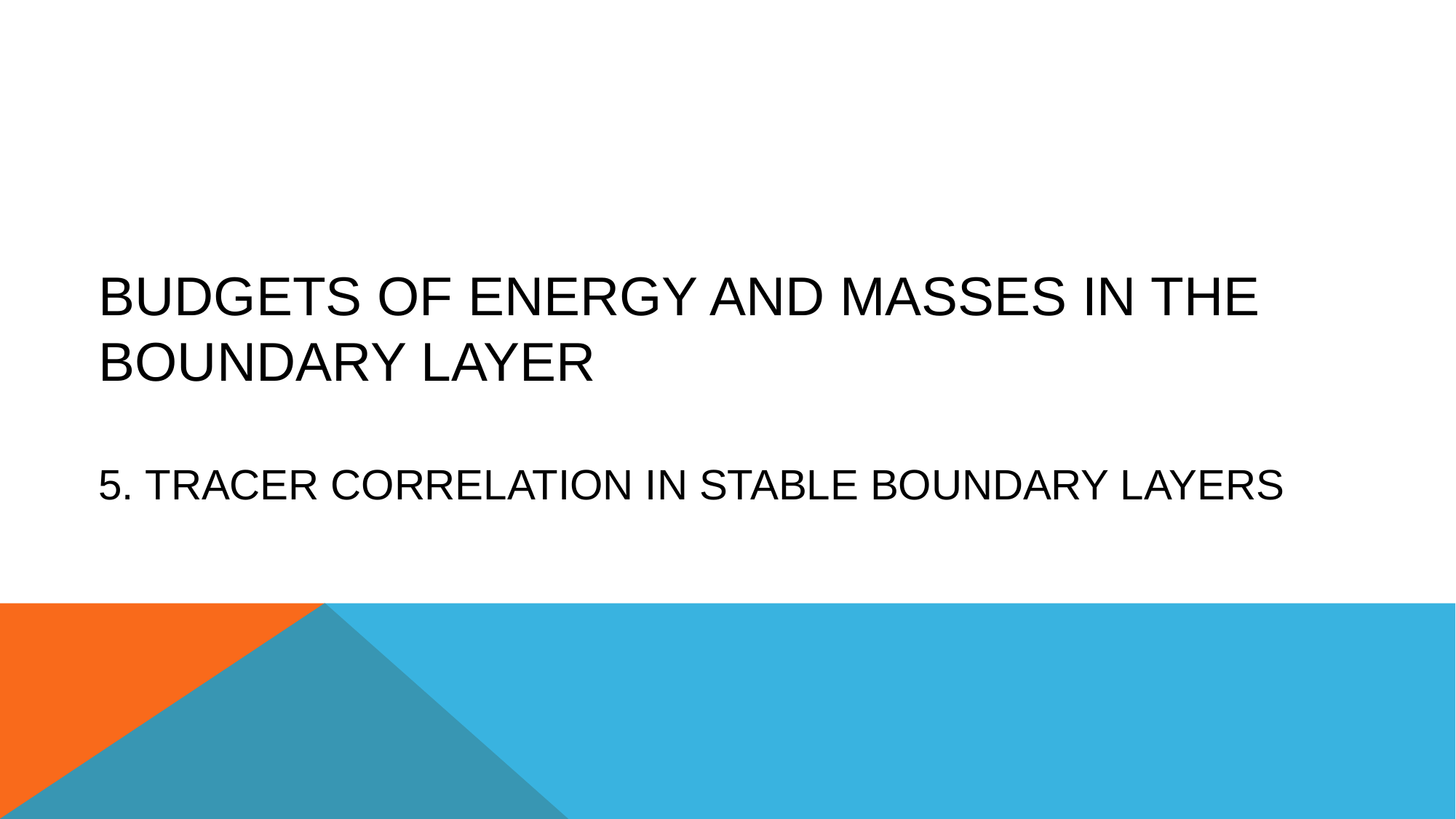

# Budgets of energy and masses in the boundary layer 5. Tracer correlation in stable boundary layers